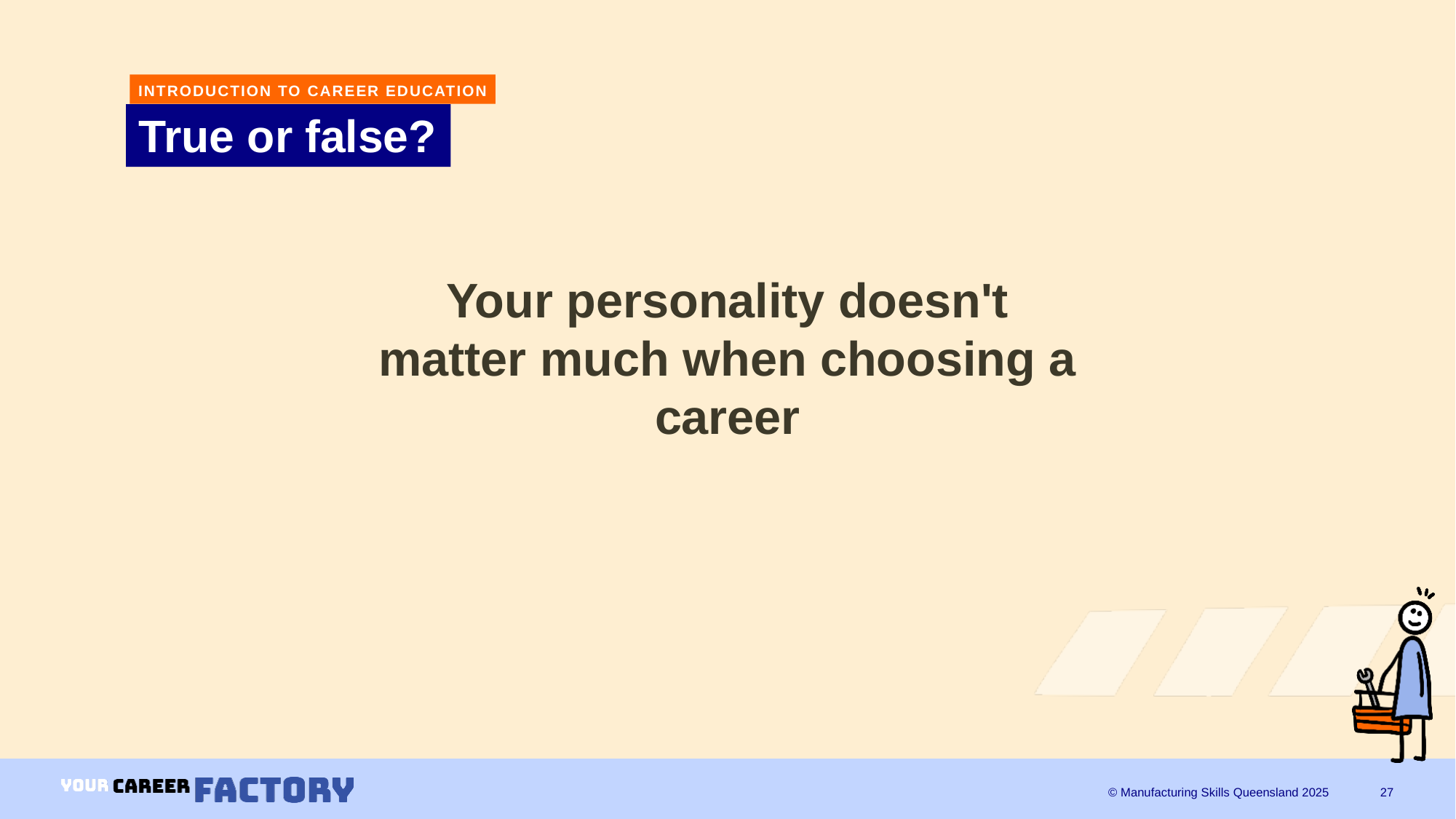

INTRODUCTION TO CAREER EDUCATION
# True or false?
Your personality doesn't matter much when choosing a career